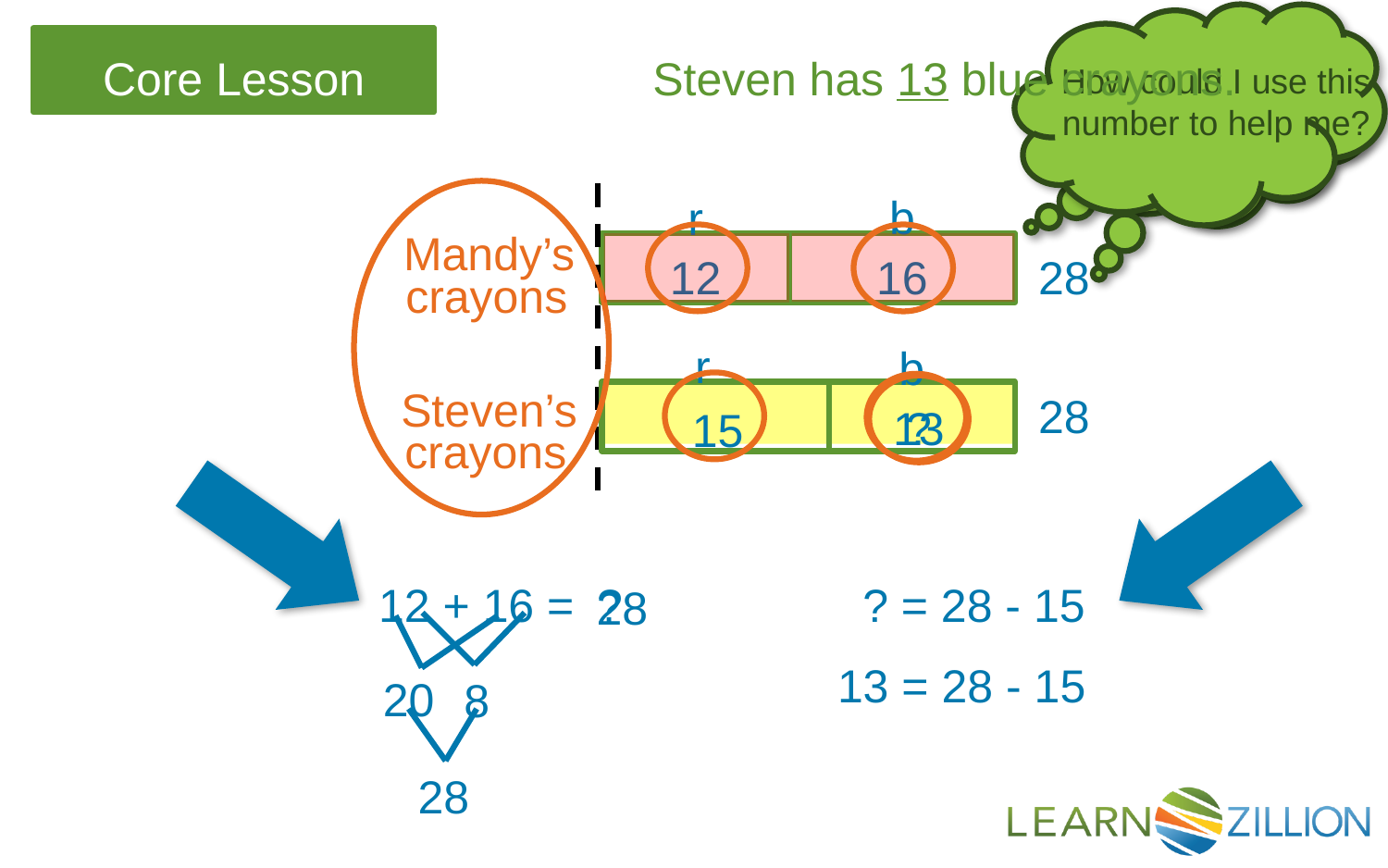

Steven has 13 blue crayons.
How could I use this number to help me?
Where do I start?

b
r
Mandy’s

12
16
28
crayons
r
b

Steven’s

28

?
13
15
crayons

?
12 + 16 =
? = 28 - 15
28
13 = 28 - 15
20
8
28